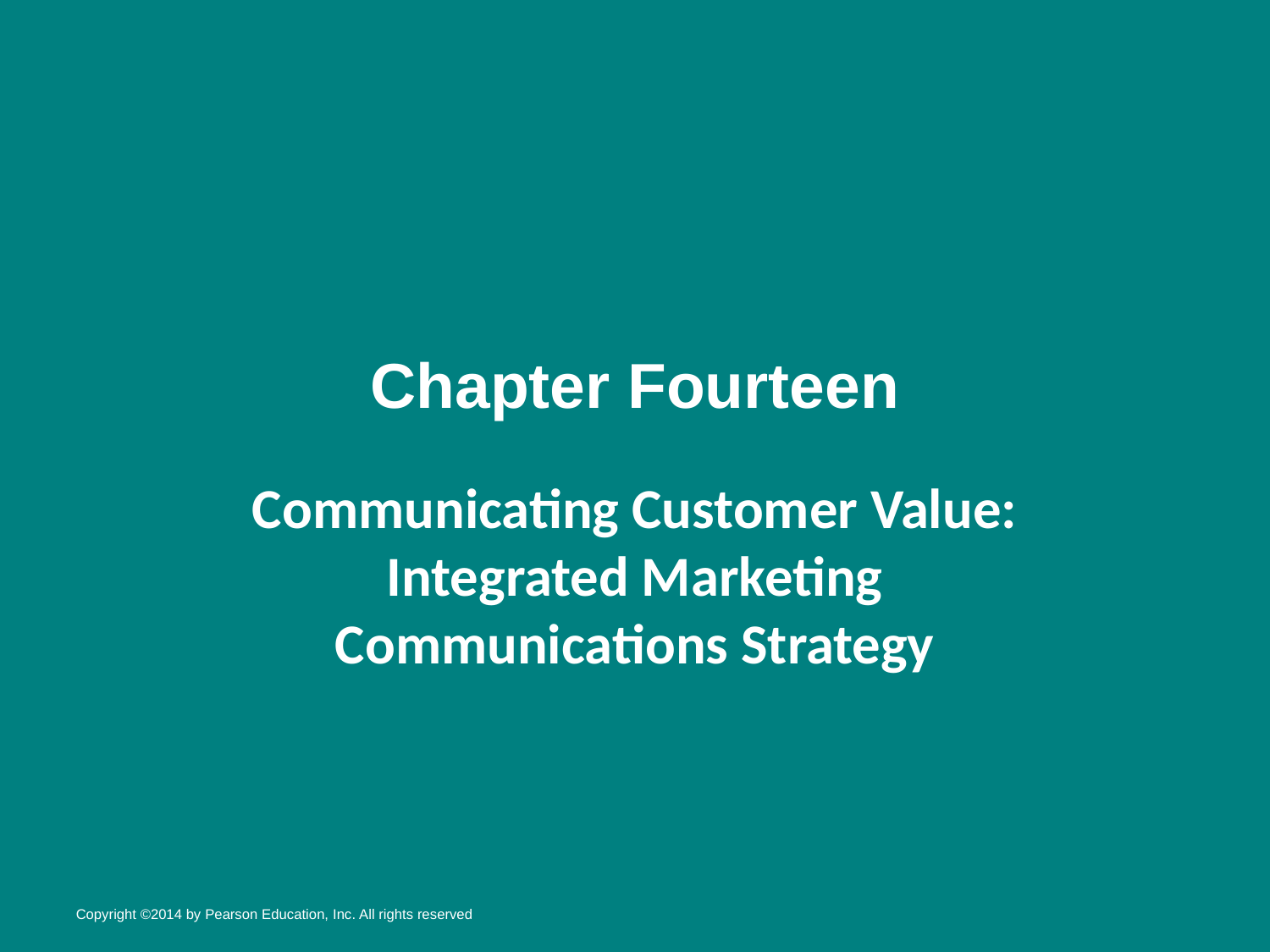

# Chapter Fourteen
Communicating Customer Value: Integrated Marketing Communications Strategy
Copyright ©2014 by Pearson Education, Inc. All rights reserved